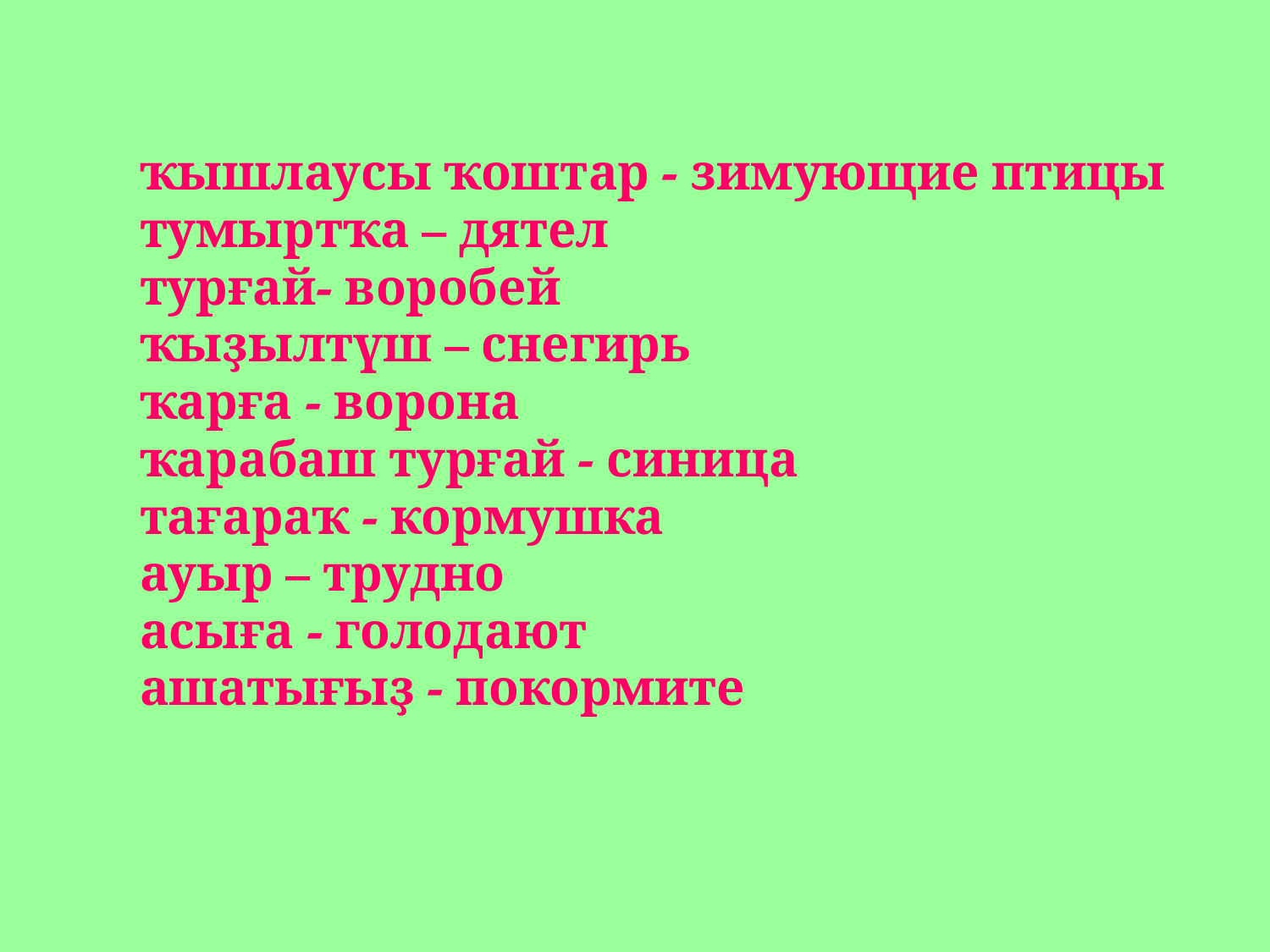

ҡышлаусы ҡоштар - зимующие птицы
тумыртҡа – дятел
турғай- воробей
ҡыҙылтүш – снегирь
ҡарға - ворона
ҡарабаш турғай - синица
тағараҡ - кормушка
ауыр – трудно
асыға - голодают
ашатығыҙ - покормите